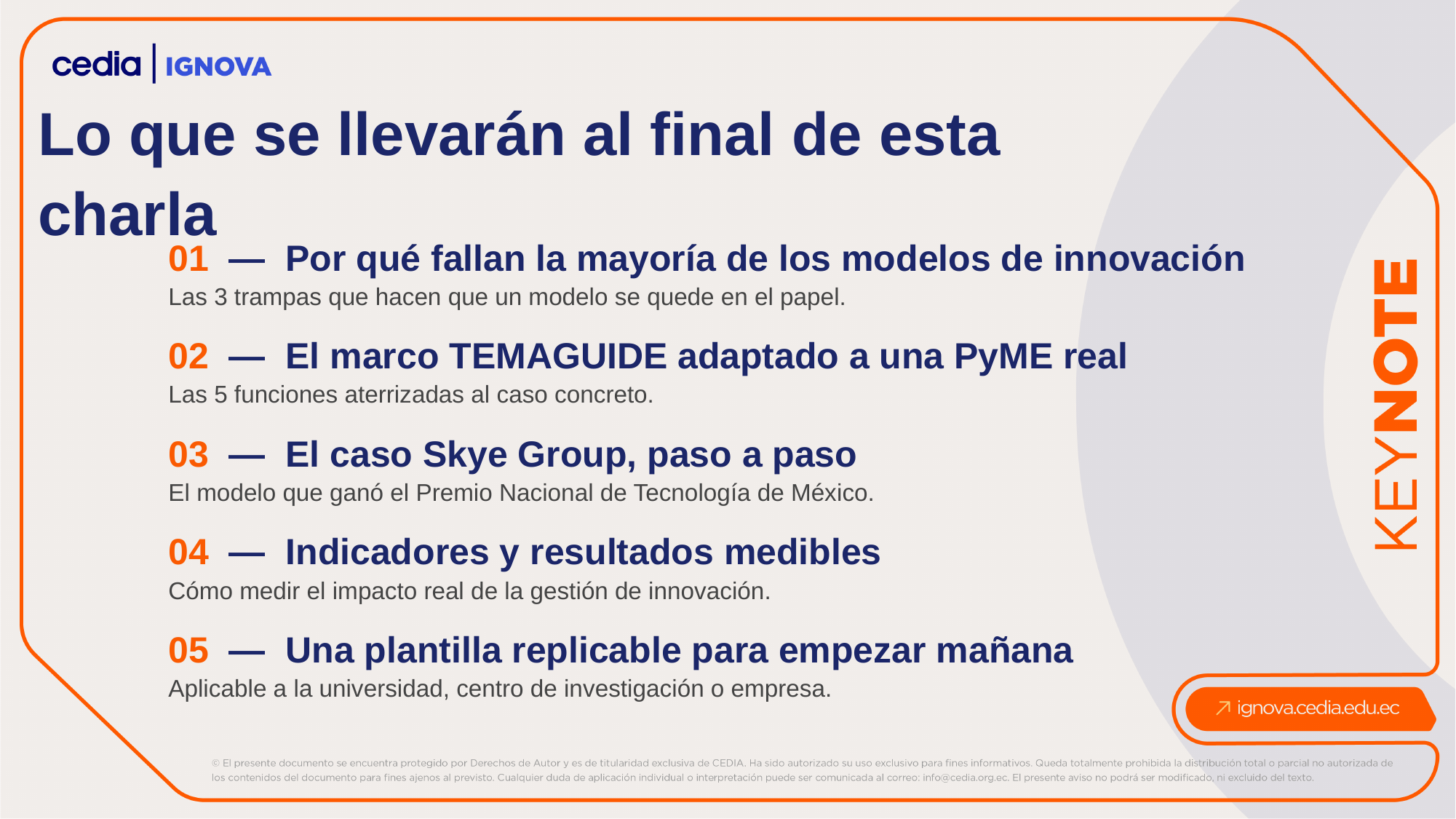

Lo que se llevarán al final de esta charla
01  —  Por qué fallan la mayoría de los modelos de innovación
Las 3 trampas que hacen que un modelo se quede en el papel.

02  —  El marco TEMAGUIDE adaptado a una PyME real
Las 5 funciones aterrizadas al caso concreto.

03  —  El caso Skye Group, paso a paso
El modelo que ganó el Premio Nacional de Tecnología de México.

04  —  Indicadores y resultados medibles
Cómo medir el impacto real de la gestión de innovación.

05  —  Una plantilla replicable para empezar mañana
Aplicable a la universidad, centro de investigación o empresa.